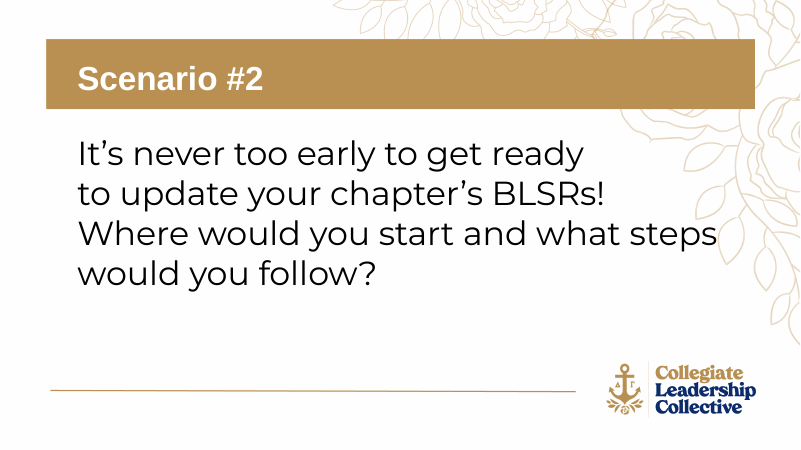

Scenario #2
It’s never too early to get ready to update your chapter’s BLSRs! Where would you start and what steps would you follow?